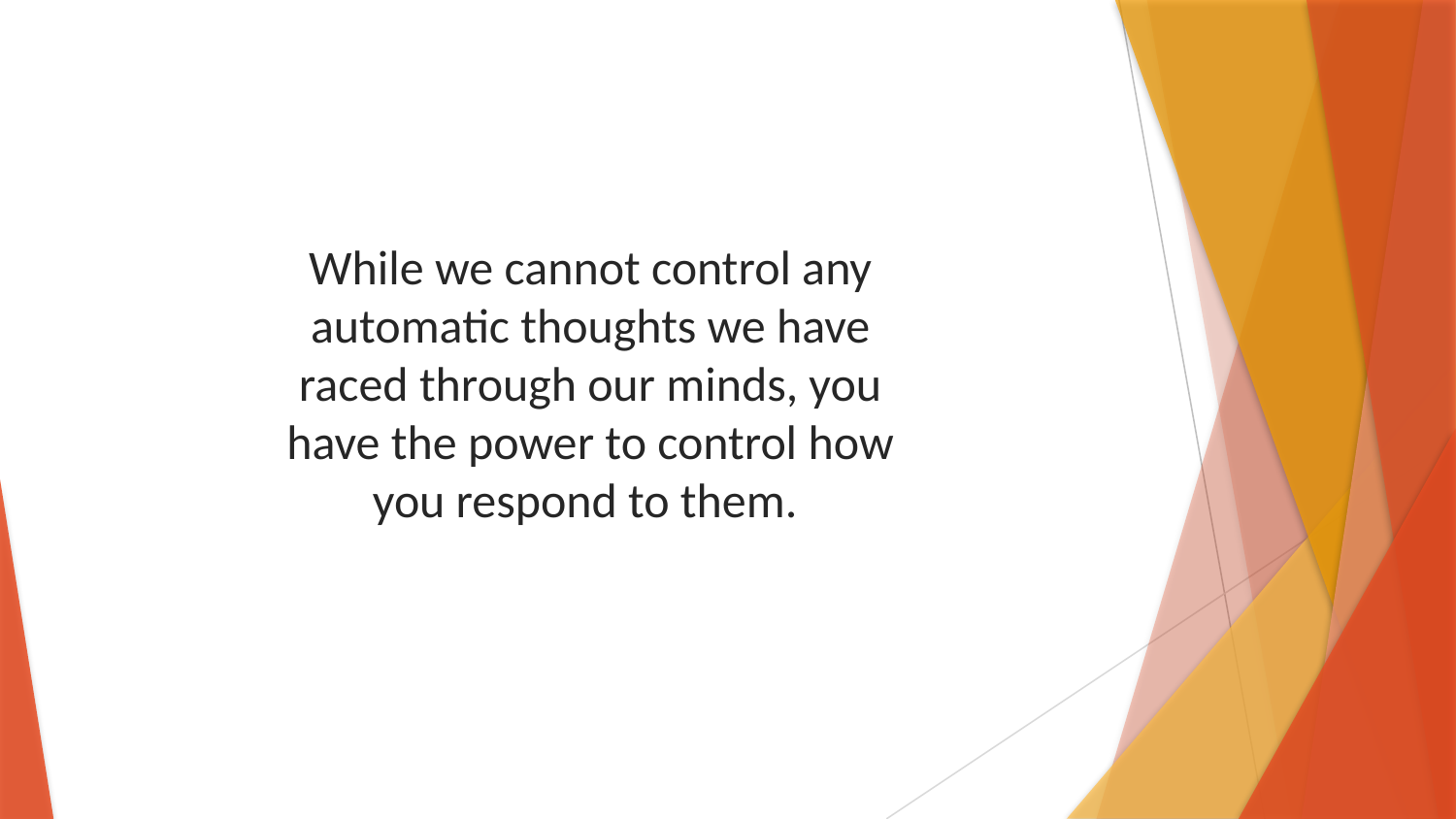

While we cannot control any automatic thoughts we have raced through our minds, you have the power to control how you respond to them.